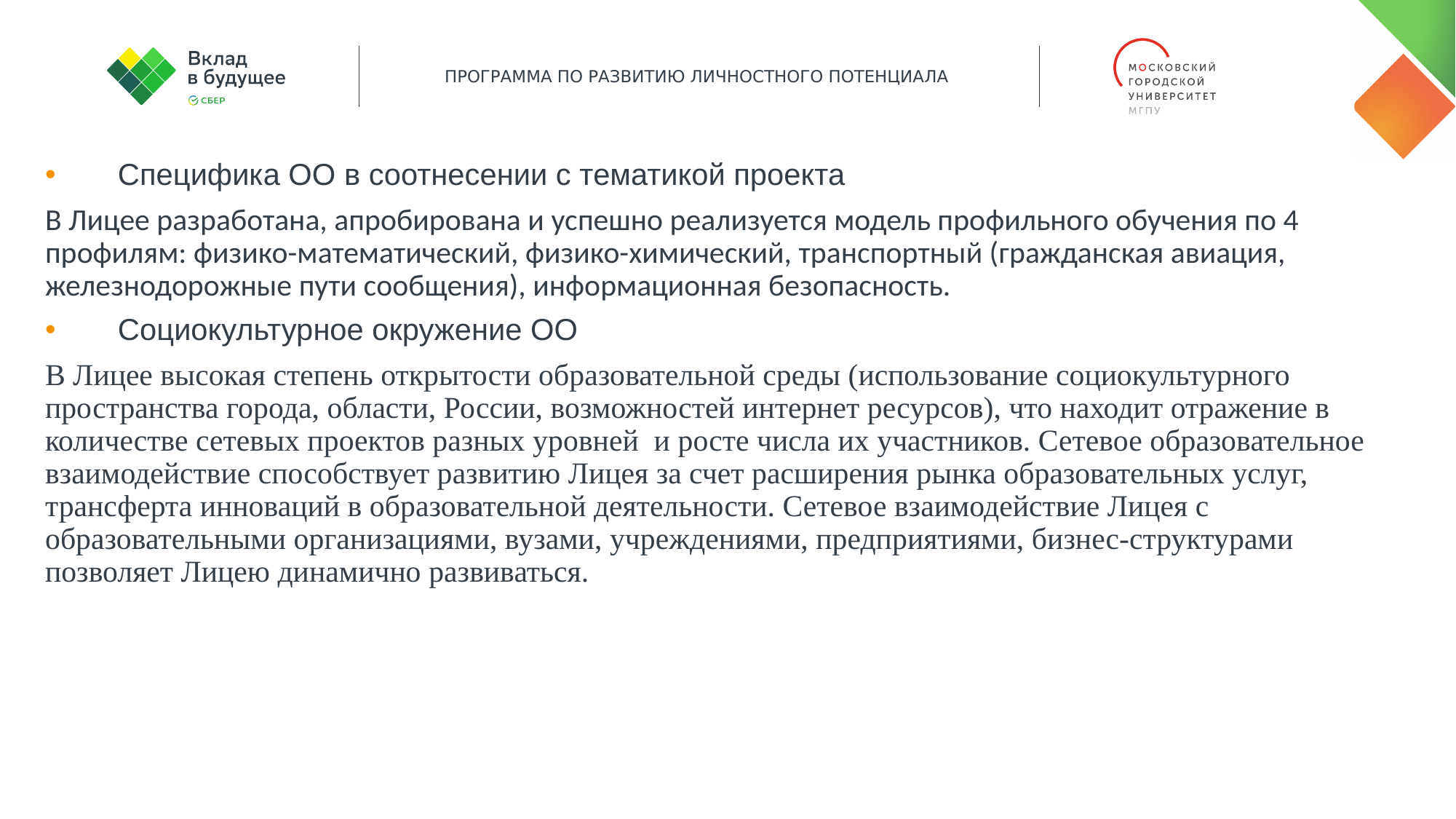

Специфика ОО в соотнесении с тематикой проекта
В Лицее разработана, апробирована и успешно реализуется модель профильного обучения по 4 профилям: физико-математический, физико-химический, транспортный (гражданская авиация, железнодорожные пути сообщения), информационная безопасность.
Социокультурное окружение ОО
В Лицее высокая степень открытости образовательной среды (использование социокультурного пространства города, области, России, возможностей интернет ресурсов), что находит отражение в количестве сетевых проектов разных уровней  и росте числа их участников. Сетевое образовательное взаимодействие способствует развитию Лицея за счет расширения рынка образовательных услуг, трансферта инноваций в образовательной деятельности. Сетевое взаимодействие Лицея с образовательными организациями, вузами, учреждениями, предприятиями, бизнес-структурами позволяет Лицею динамично развиваться.